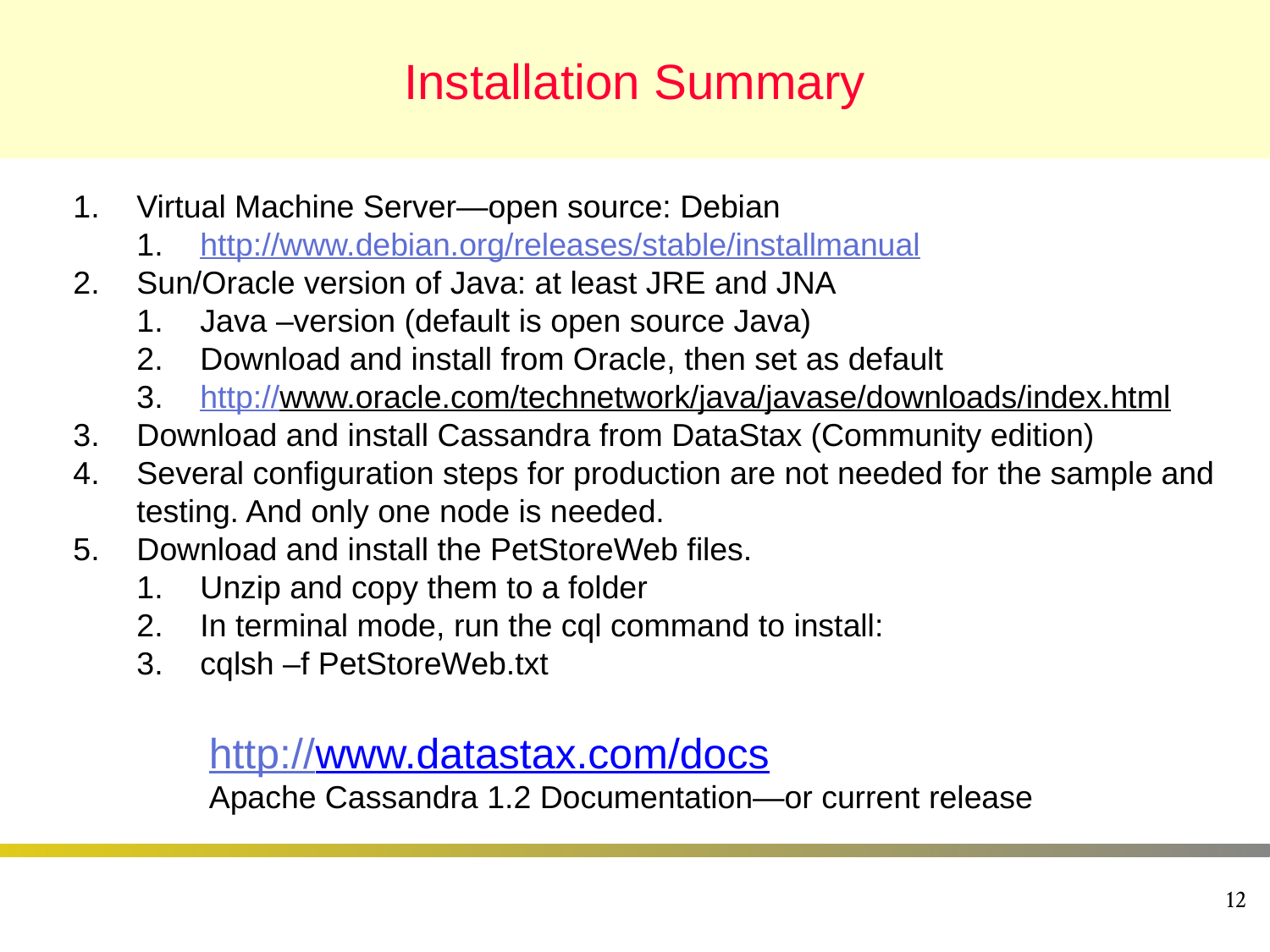

# Installation Summary
Virtual Machine Server—open source: Debian
http://www.debian.org/releases/stable/installmanual
Sun/Oracle version of Java: at least JRE and JNA
Java –version (default is open source Java)
Download and install from Oracle, then set as default
http://www.oracle.com/technetwork/java/javase/downloads/index.html
Download and install Cassandra from DataStax (Community edition)
Several configuration steps for production are not needed for the sample and testing. And only one node is needed.
Download and install the PetStoreWeb files.
Unzip and copy them to a folder
In terminal mode, run the cql command to install:
cqlsh –f PetStoreWeb.txt

http://www.datastax.com/docs
Apache Cassandra 1.2 Documentation—or current release
12